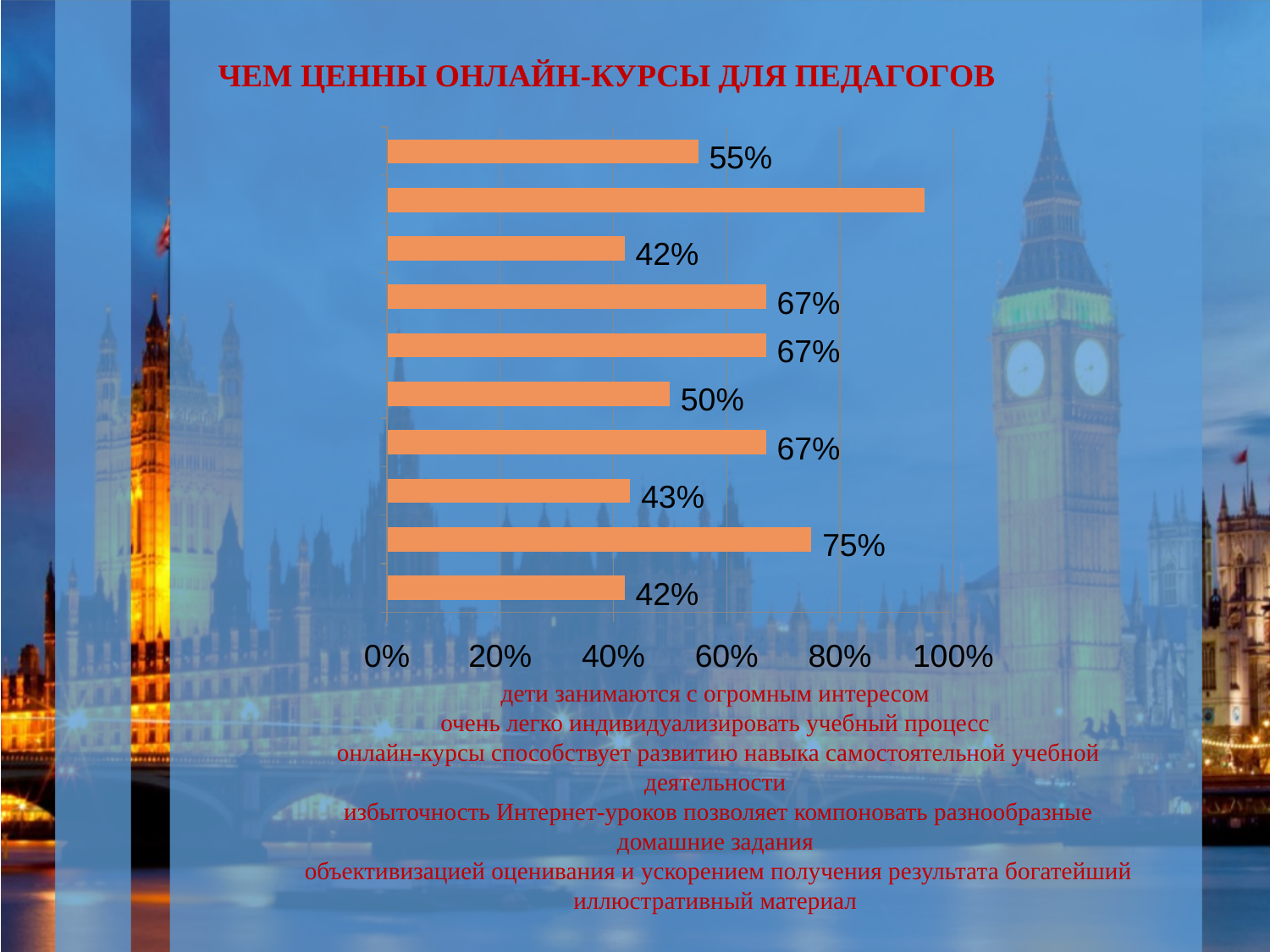

ЧЕМ ЦЕННЫ ОНЛАЙН-КУРСЫ ДЛЯ ПЕДАГОГОВ

55
%

42
%

67
%

67
%

50
%

67
%

43
%

75
%

42
%

0
%

20
%

40
%

60
%

80
%

100
%

дети занимаются с огромным интересом
очень легко индивидуализировать учебный процесс
онлайн-курсы способствует развитию навыка самостоятельной учебной деятельности
избыточность Интернет-уроков позволяет компоновать разнообразные домашние задания
объективизацией оценивания и ускорением получения результата богатейший иллюстративный материал